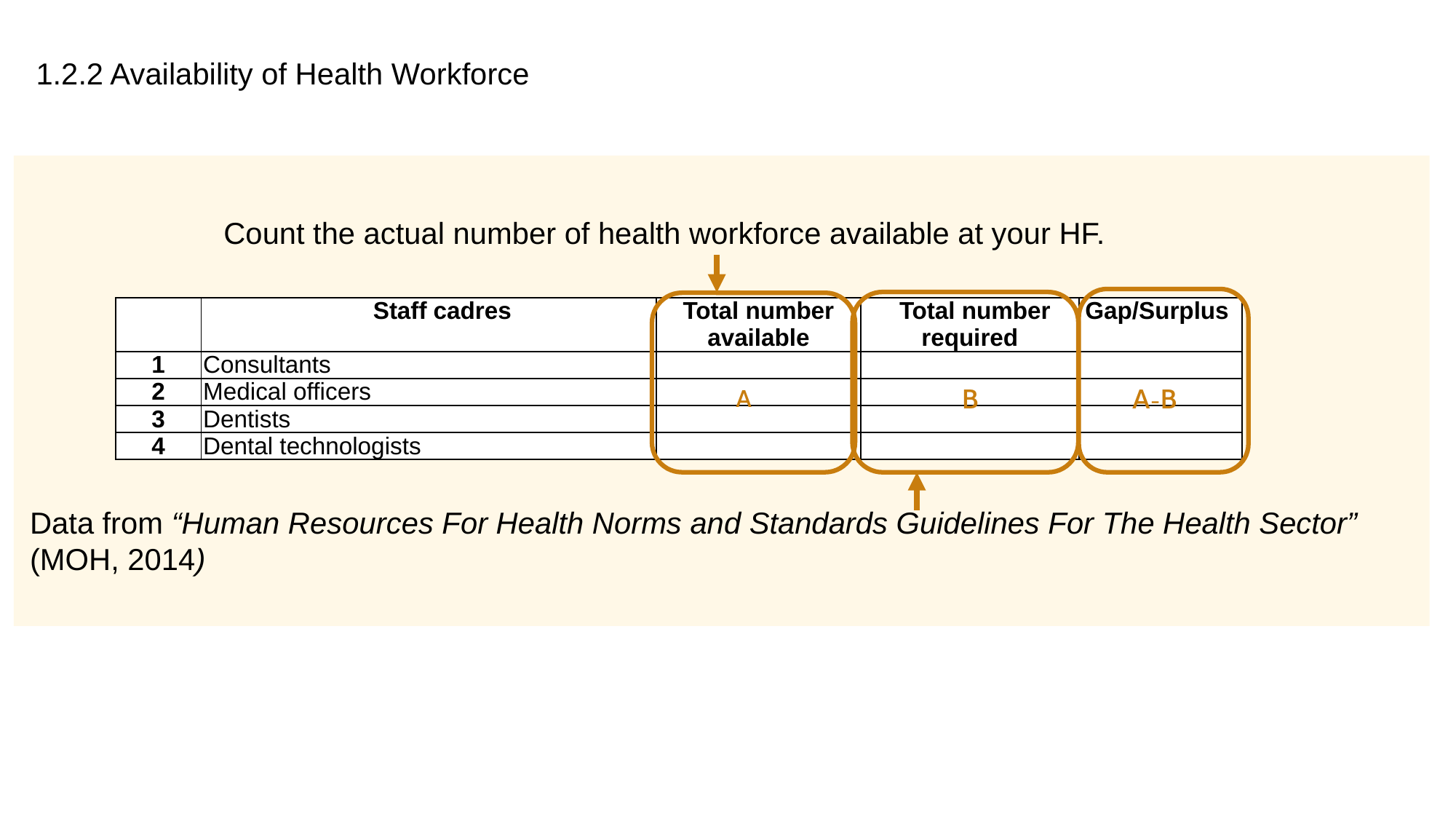

| 1.2.2 Availability of Health Workforce |
| --- |

Count the actual number of health workforce available at your HF.

A-B

B

A
|  | Staff cadres | Total number available | Total number required | Gap/Surplus |
| --- | --- | --- | --- | --- |
| 1 | Consultants |  |  |  |
| 2 | Medical officers |  |  |  |
| 3 | Dentists |  |  |  |
| 4 | Dental technologists |  |  |  |
Data from “Human Resources For Health Norms and Standards Guidelines For The Health Sector”  (MOH, 2014)